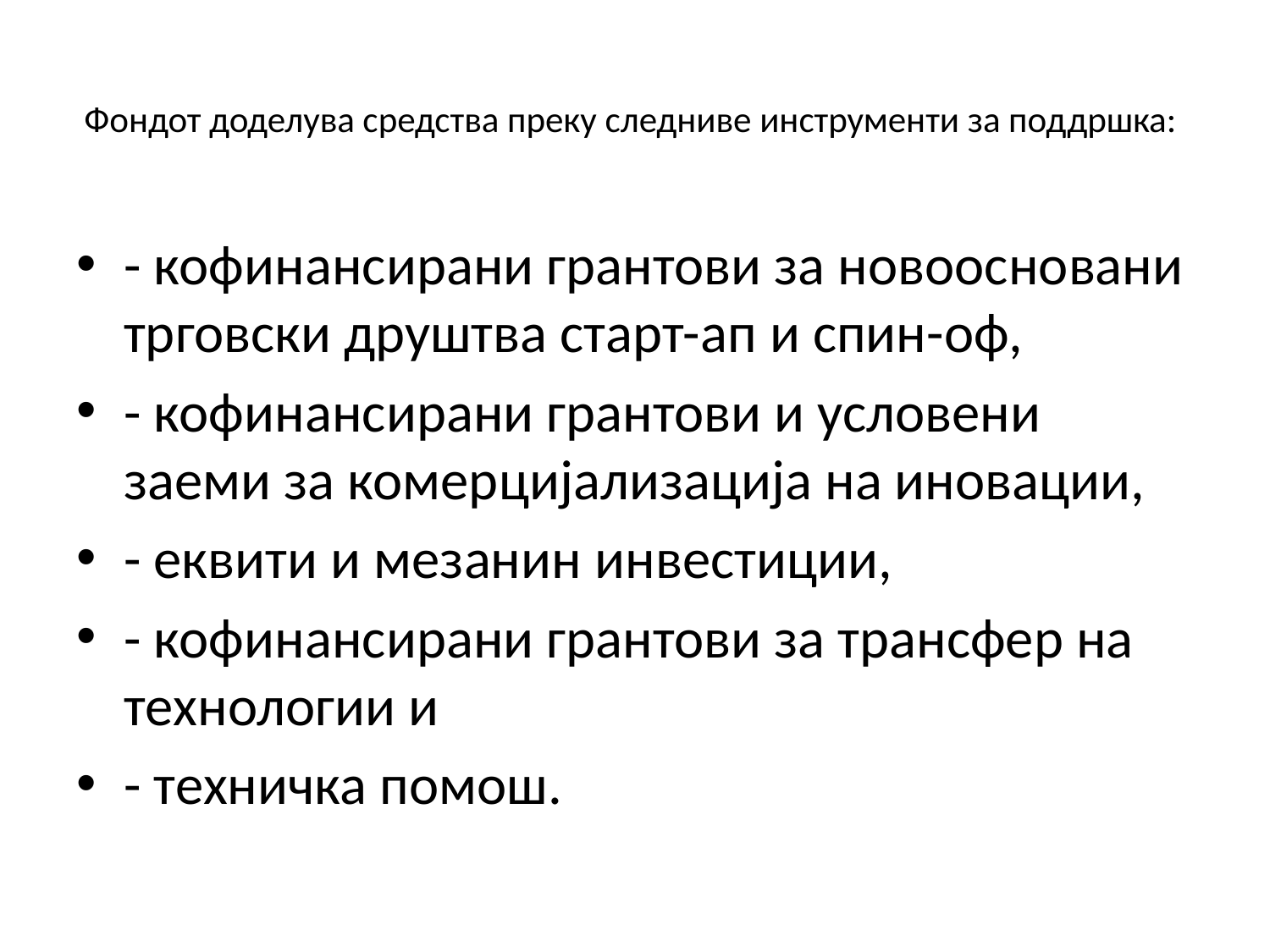

# Фондот доделува средства преку следниве инструменти за поддршка:
- кофинансирани грантови за новоосновани трговски друштва старт-ап и спин-оф,
- кофинансирани грантови и условени заеми за комерцијализација на иновации,
- еквити и мезанин инвестиции,
- кофинансирани грантови за трансфер на технологии и
- техничка помош.